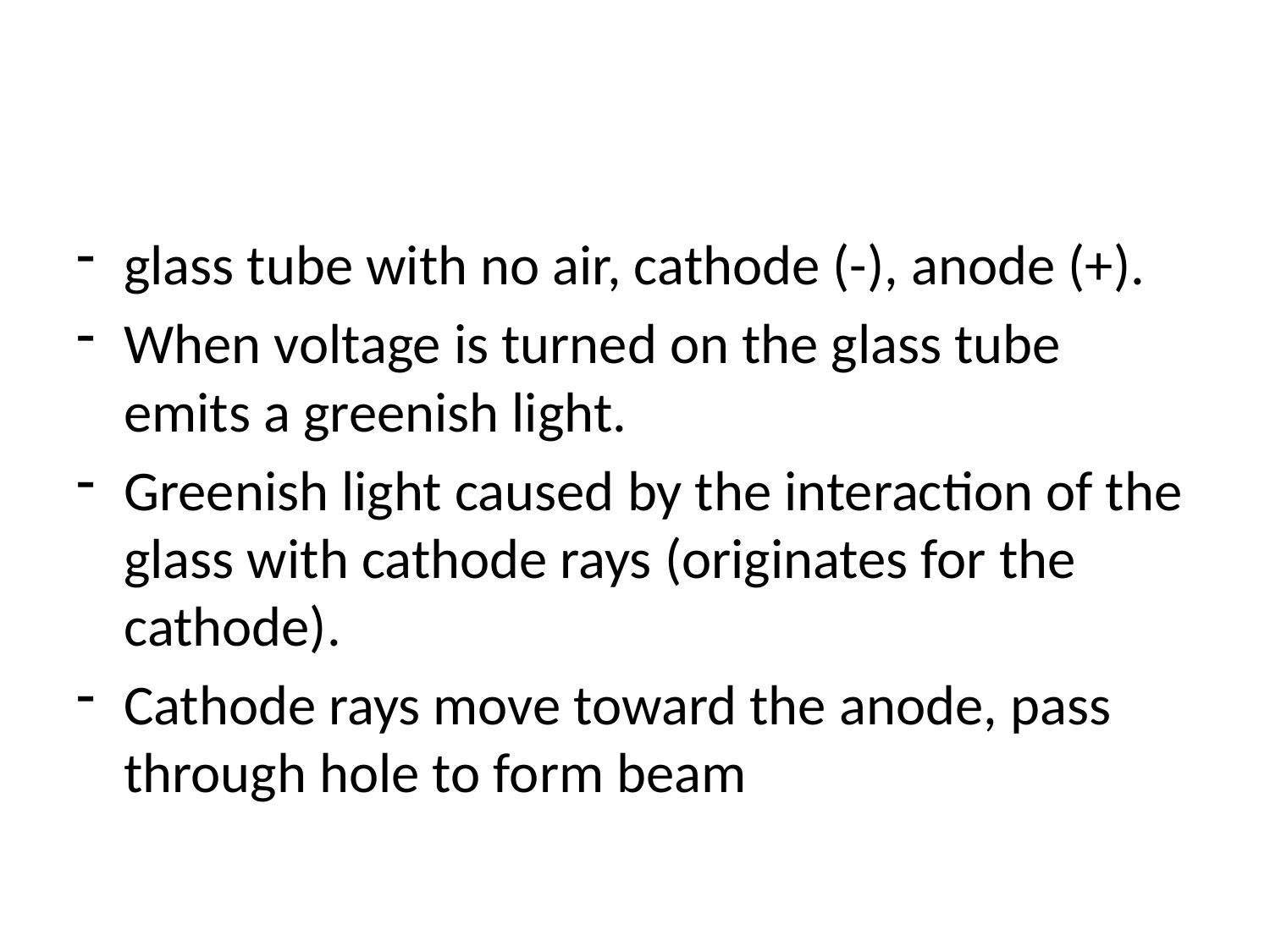

#
glass tube with no air, cathode (-), anode (+).
When voltage is turned on the glass tube emits a greenish light.
Greenish light caused by the interaction of the glass with cathode rays (originates for the cathode).
Cathode rays move toward the anode, pass through hole to form beam